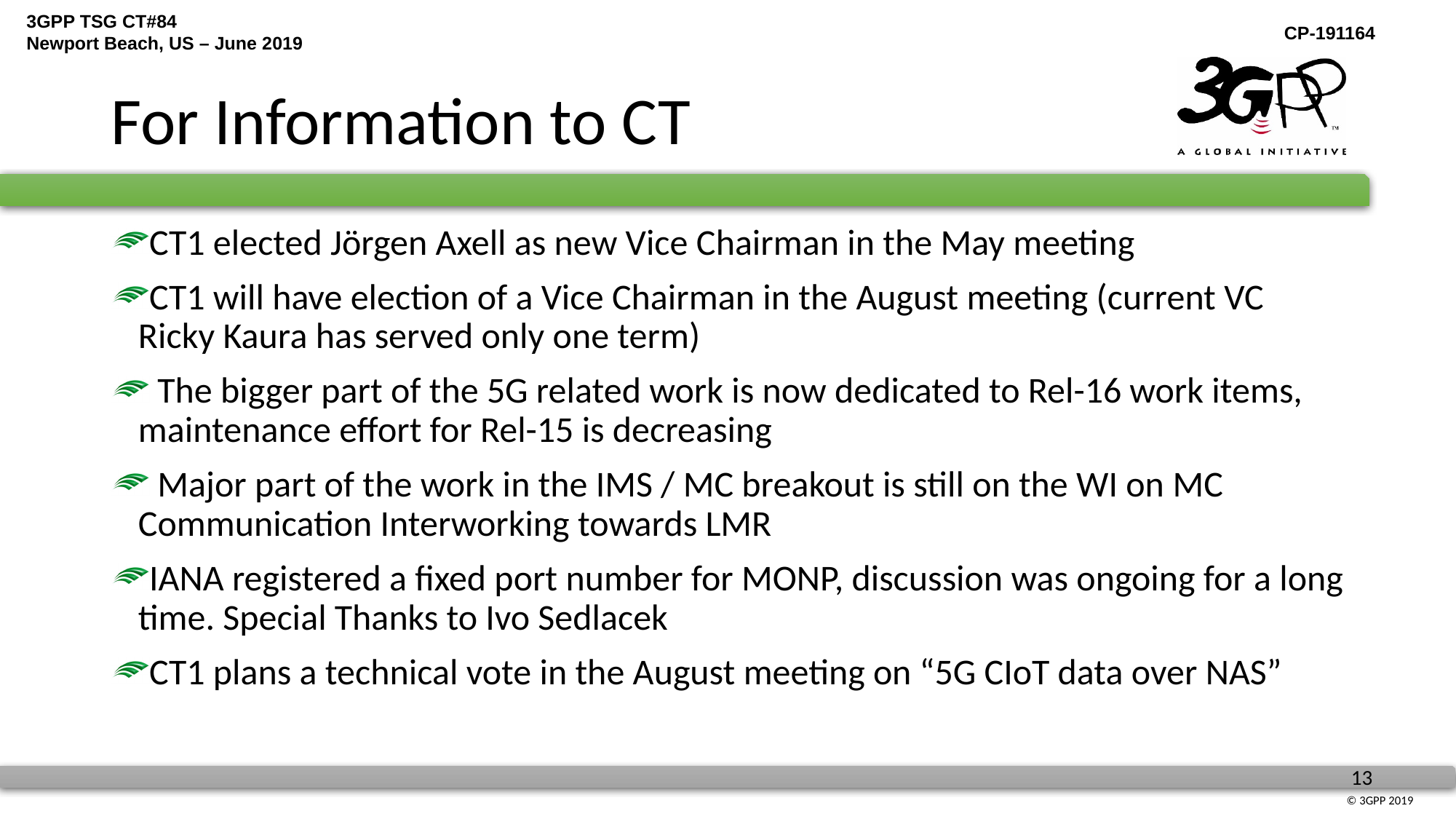

# For Information to CT
CT1 elected Jörgen Axell as new Vice Chairman in the May meeting
CT1 will have election of a Vice Chairman in the August meeting (current VC Ricky Kaura has served only one term)
 The bigger part of the 5G related work is now dedicated to Rel-16 work items, maintenance effort for Rel-15 is decreasing
 Major part of the work in the IMS / MC breakout is still on the WI on MC Communication Interworking towards LMR
IANA registered a fixed port number for MONP, discussion was ongoing for a long time. Special Thanks to Ivo Sedlacek
CT1 plans a technical vote in the August meeting on “5G CIoT data over NAS”